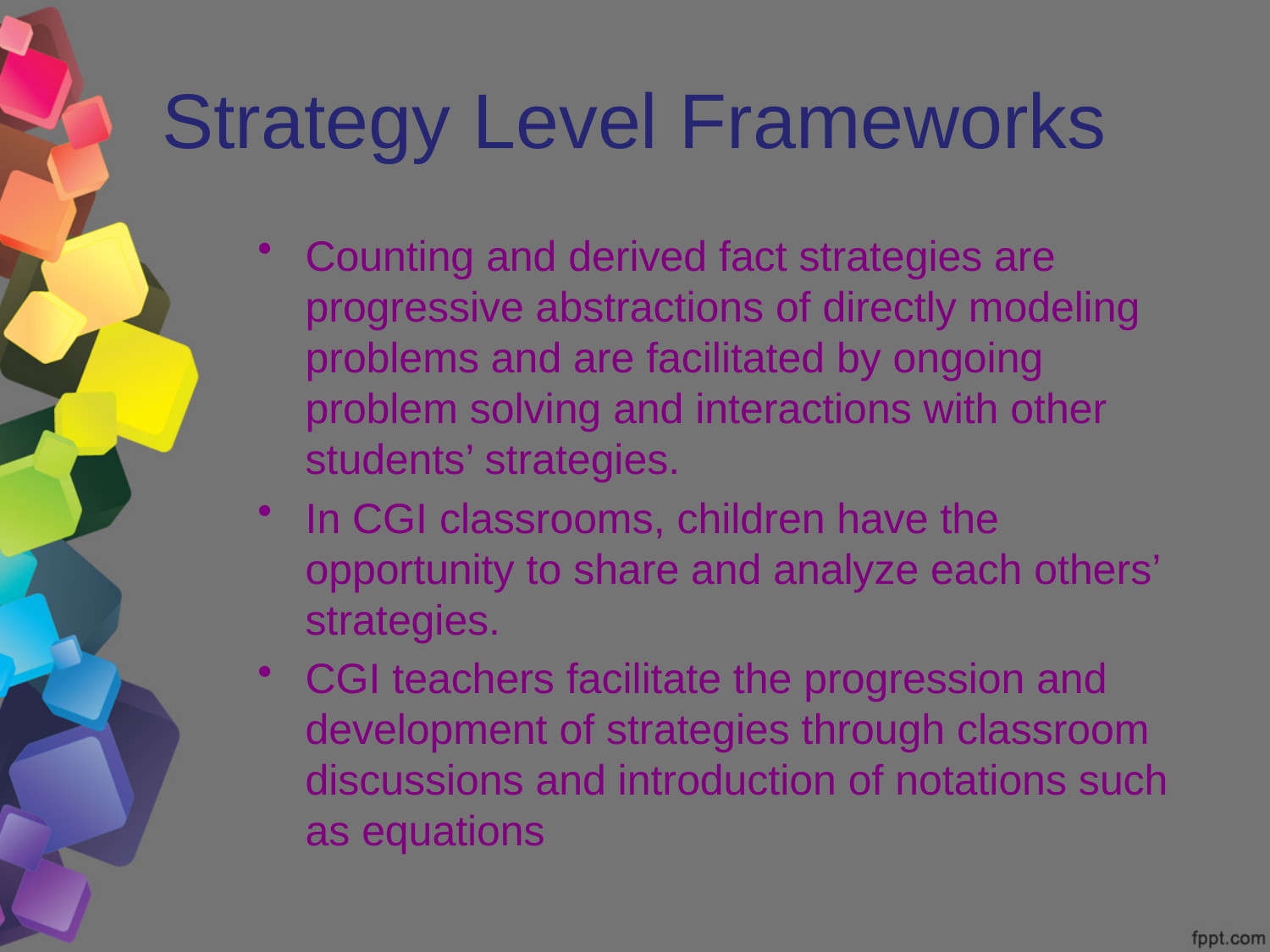

# Strategy Level Frameworks
Counting and derived fact strategies are progressive abstractions of directly modeling problems and are facilitated by ongoing problem solving and interactions with other students’ strategies.
In CGI classrooms, children have the opportunity to share and analyze each others’ strategies.
CGI teachers facilitate the progression and development of strategies through classroom discussions and introduction of notations such as equations